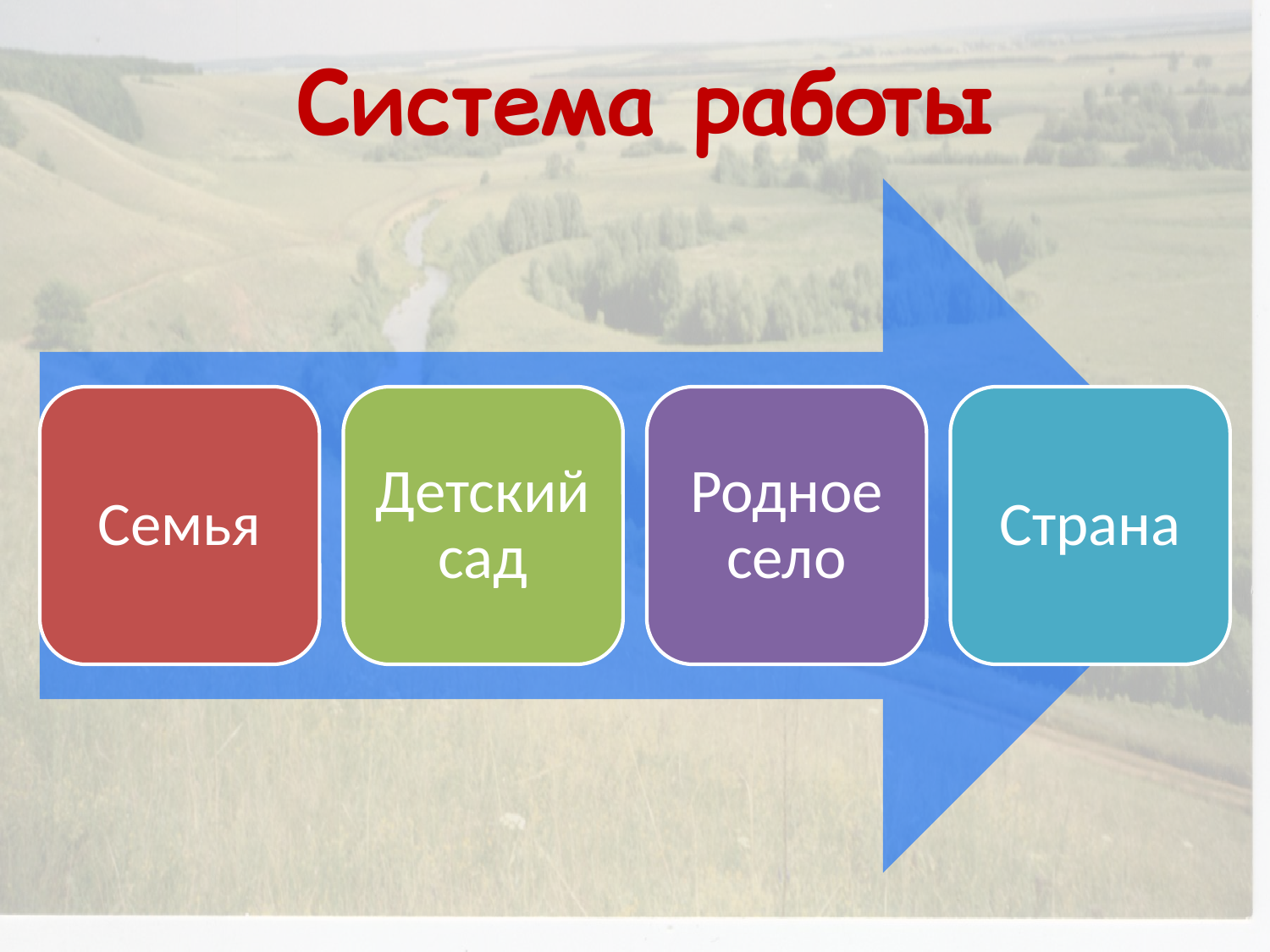

Система работы
Семья
Детский сад
Родное село
Страна